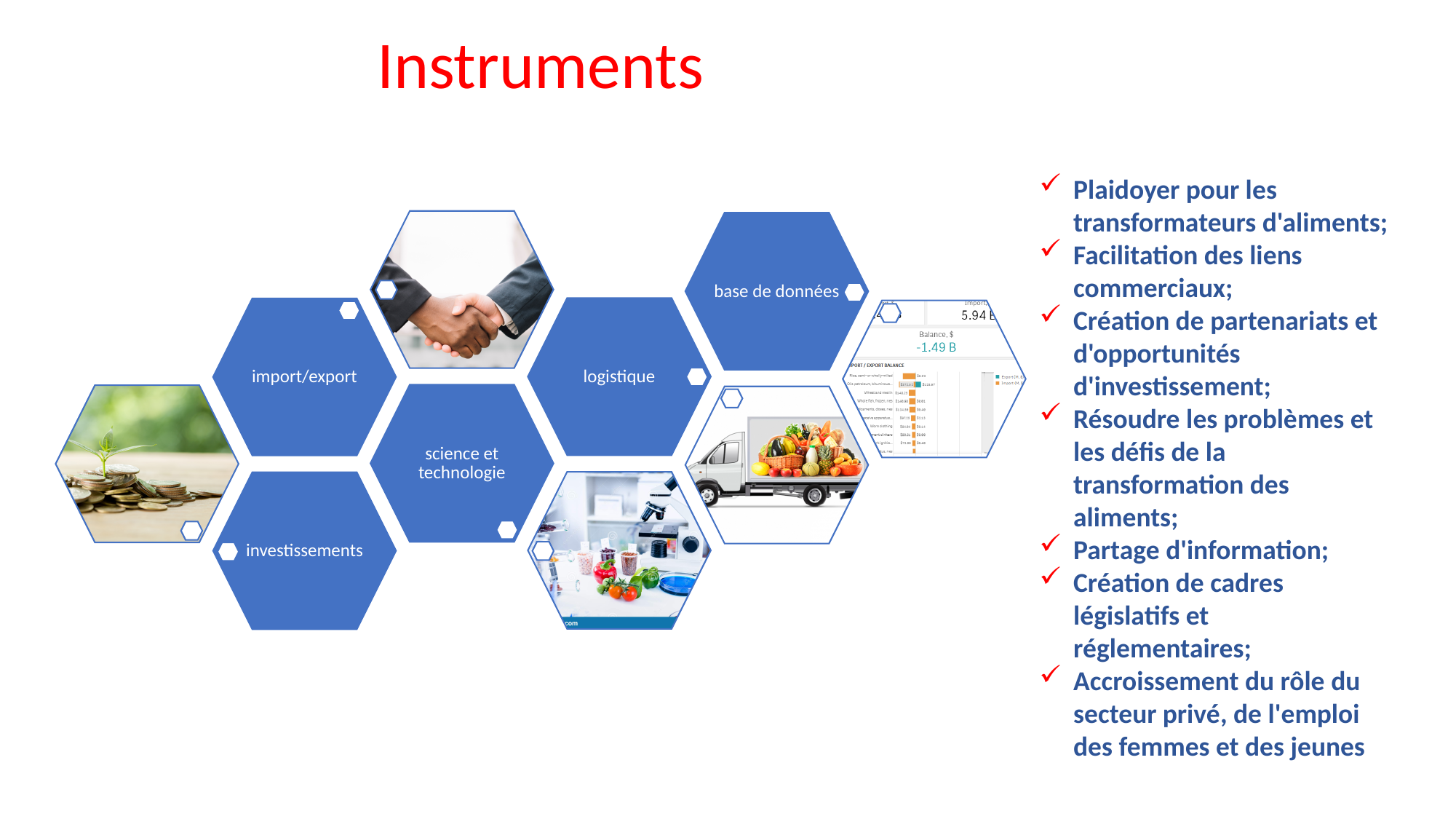

Instruments
investissements
science et technologie
import/export
logistique
base de données
Plaidoyer pour les transformateurs d'aliments;
Facilitation des liens commerciaux;
Création de partenariats et d'opportunités d'investissement;
Résoudre les problèmes et les défis de la transformation des aliments;
Partage d'information;
Création de cadres législatifs et réglementaires;
Accroissement du rôle du secteur privé, de l'emploi des femmes et des jeunes